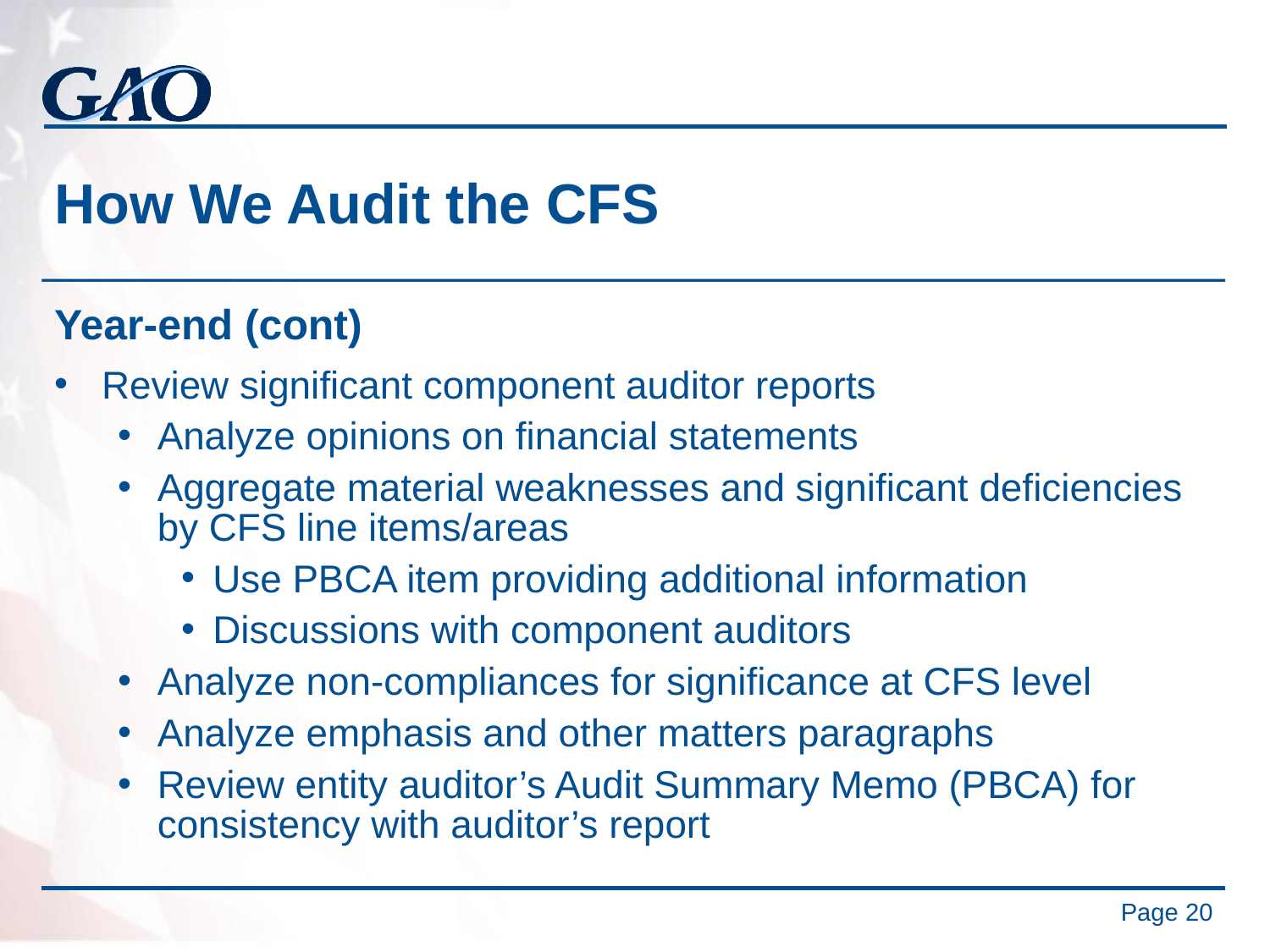

# How We Audit the CFS
Year-end (cont)
Review significant component auditor reports
Analyze opinions on financial statements
Aggregate material weaknesses and significant deficiencies by CFS line items/areas
Use PBCA item providing additional information
Discussions with component auditors
Analyze non-compliances for significance at CFS level
Analyze emphasis and other matters paragraphs
Review entity auditor’s Audit Summary Memo (PBCA) for consistency with auditor’s report

Page 20